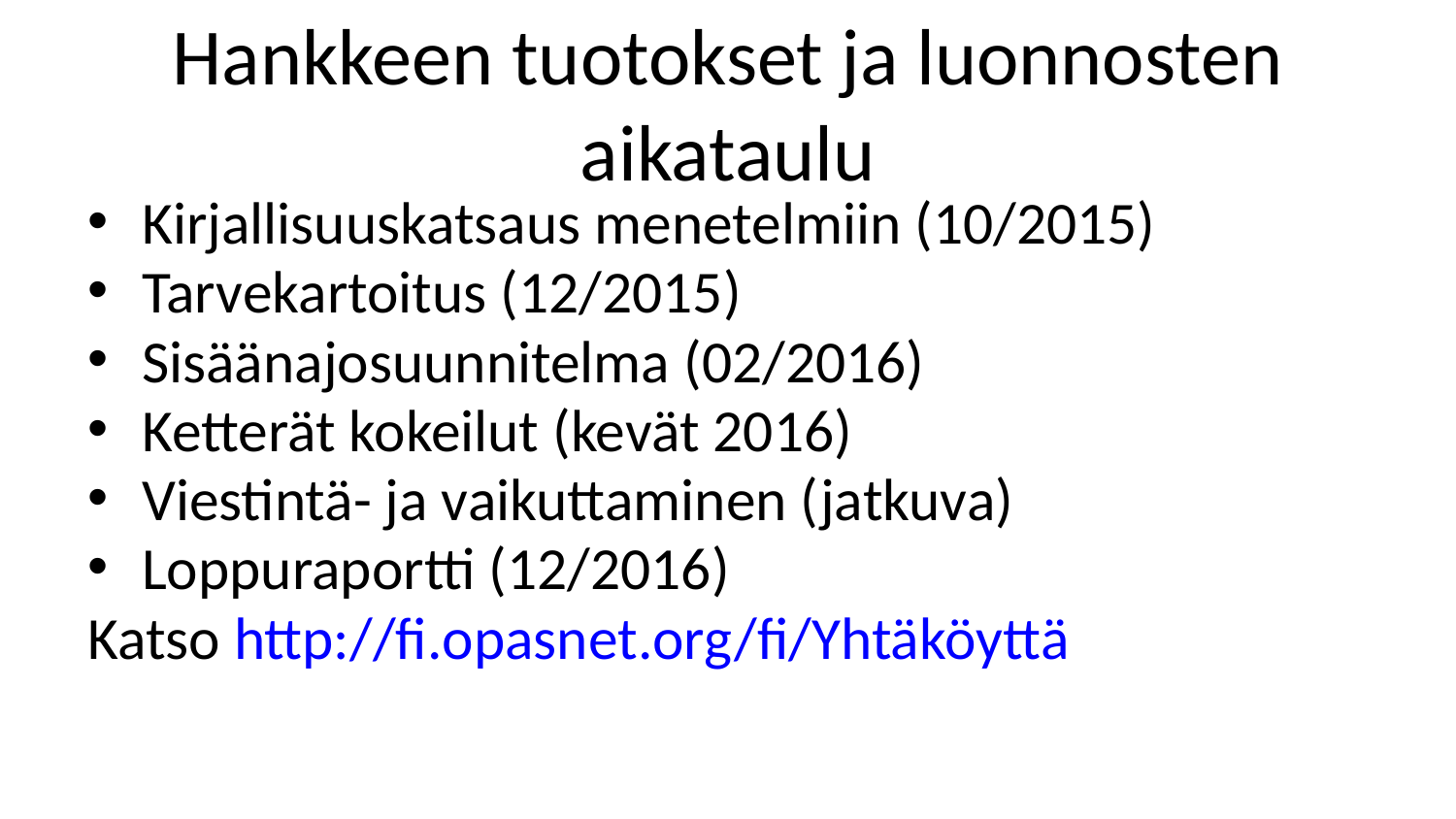

# Hankkeen tuotokset ja luonnosten aikataulu
Kirjallisuuskatsaus menetelmiin (10/2015)
Tarvekartoitus (12/2015)
Sisäänajosuunnitelma (02/2016)
Ketterät kokeilut (kevät 2016)
Viestintä- ja vaikuttaminen (jatkuva)
Loppuraportti (12/2016)
Katso http://fi.opasnet.org/fi/Yhtäköyttä